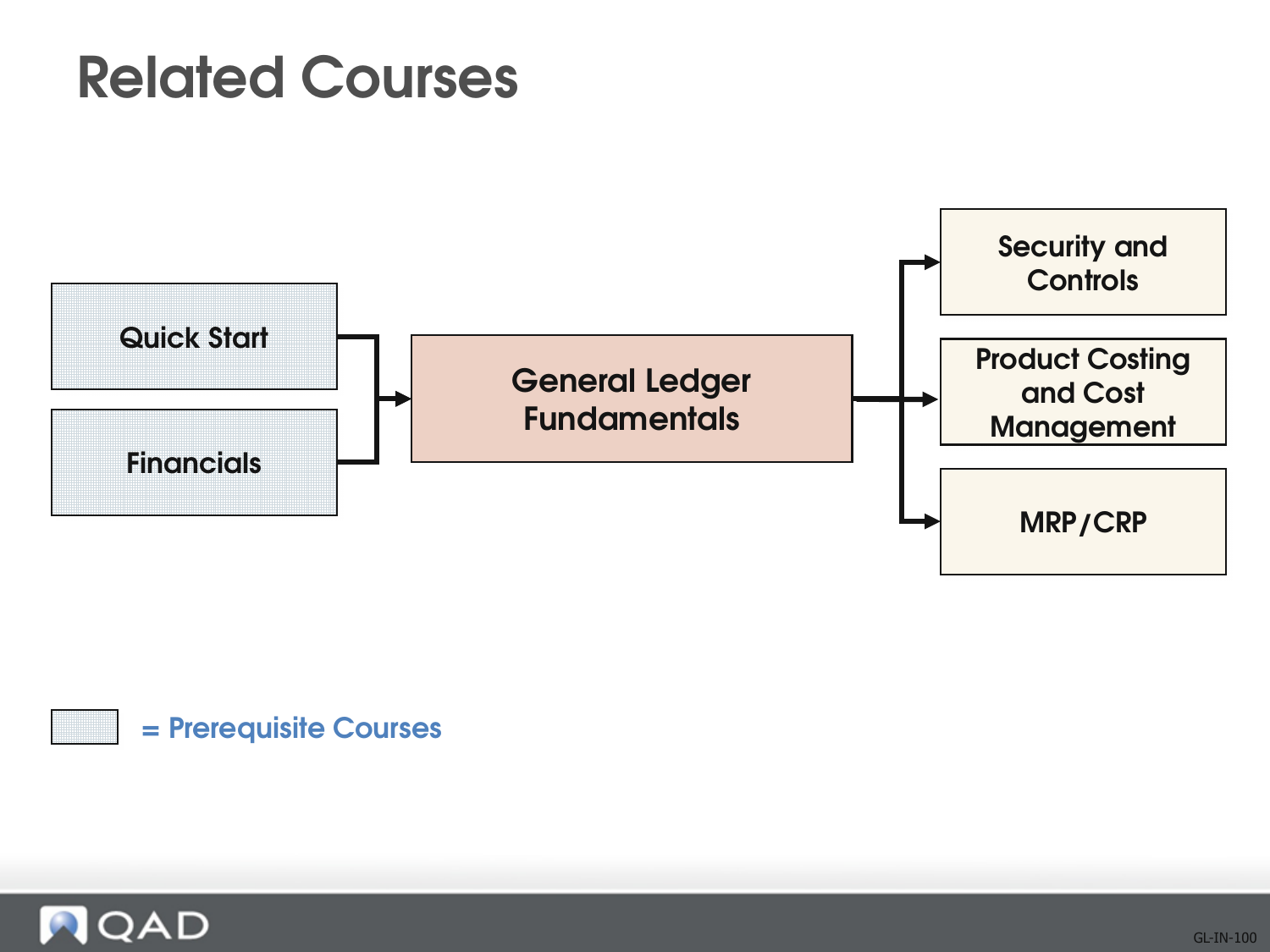

# Related Courses
Security and Controls
Quick Start
General Ledger Fundamentals
Product Costing and Cost Management

Financials
MRP/CRP
= Prerequisite Courses

GL-IN-100